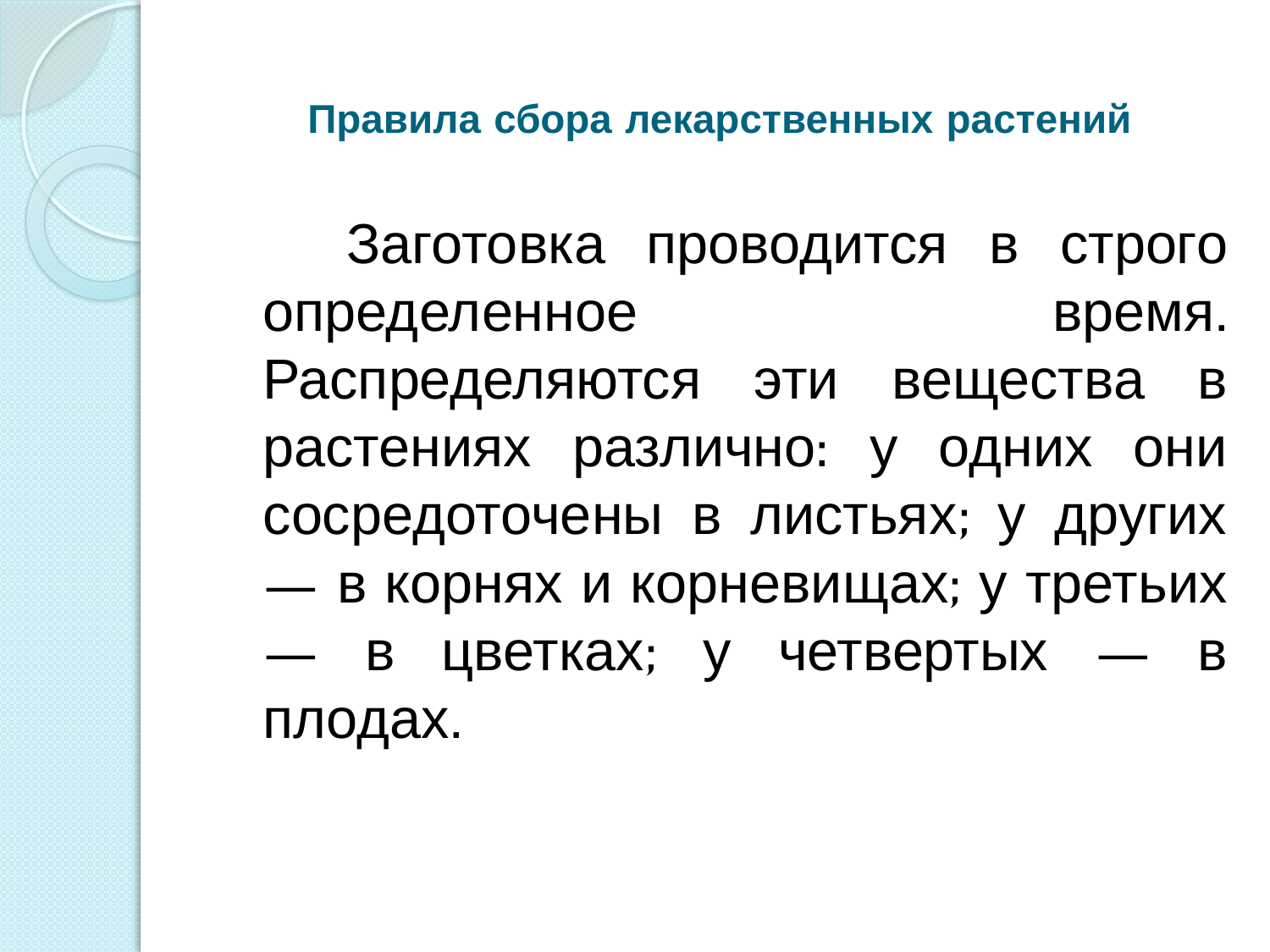

# Правила сбора лекарственных растений
   Заготовка проводится в строго определенное время. Распределяются эти вещества в растениях различно: у одних они сосредоточены в листьях; у других — в корнях и корневищах; у третьих — в цветках; у четвертых — в плодах.